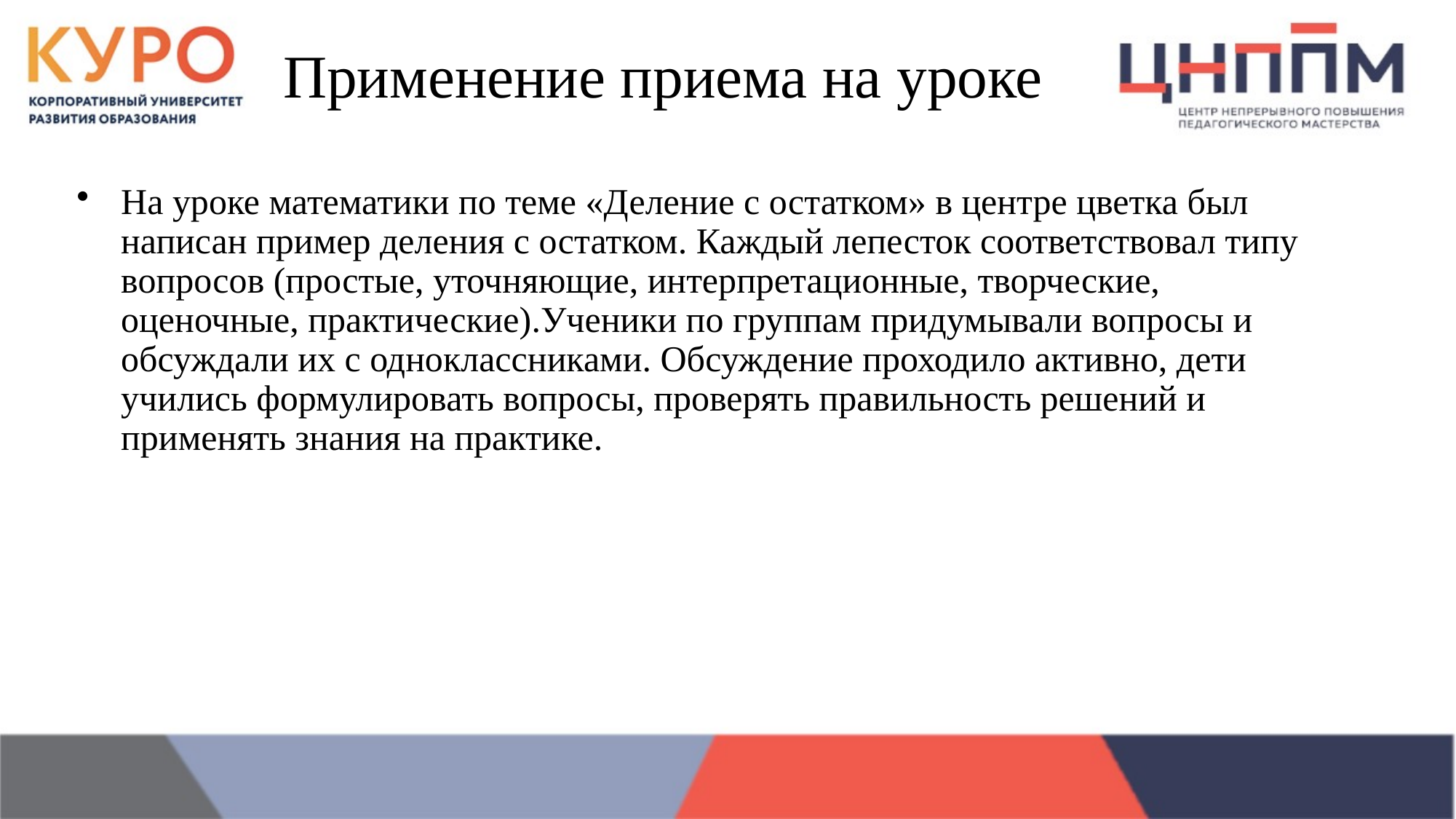

# Применение приема на уроке
На уроке математики по теме «Деление с остатком» в центре цветка был написан пример деления с остатком. Каждый лепесток соответствовал типу вопросов (простые, уточняющие, интерпретационные, творческие, оценочные, практические).Ученики по группам придумывали вопросы и обсуждали их с одноклассниками. Обсуждение проходило активно, дети учились формулировать вопросы, проверять правильность решений и применять знания на практике.